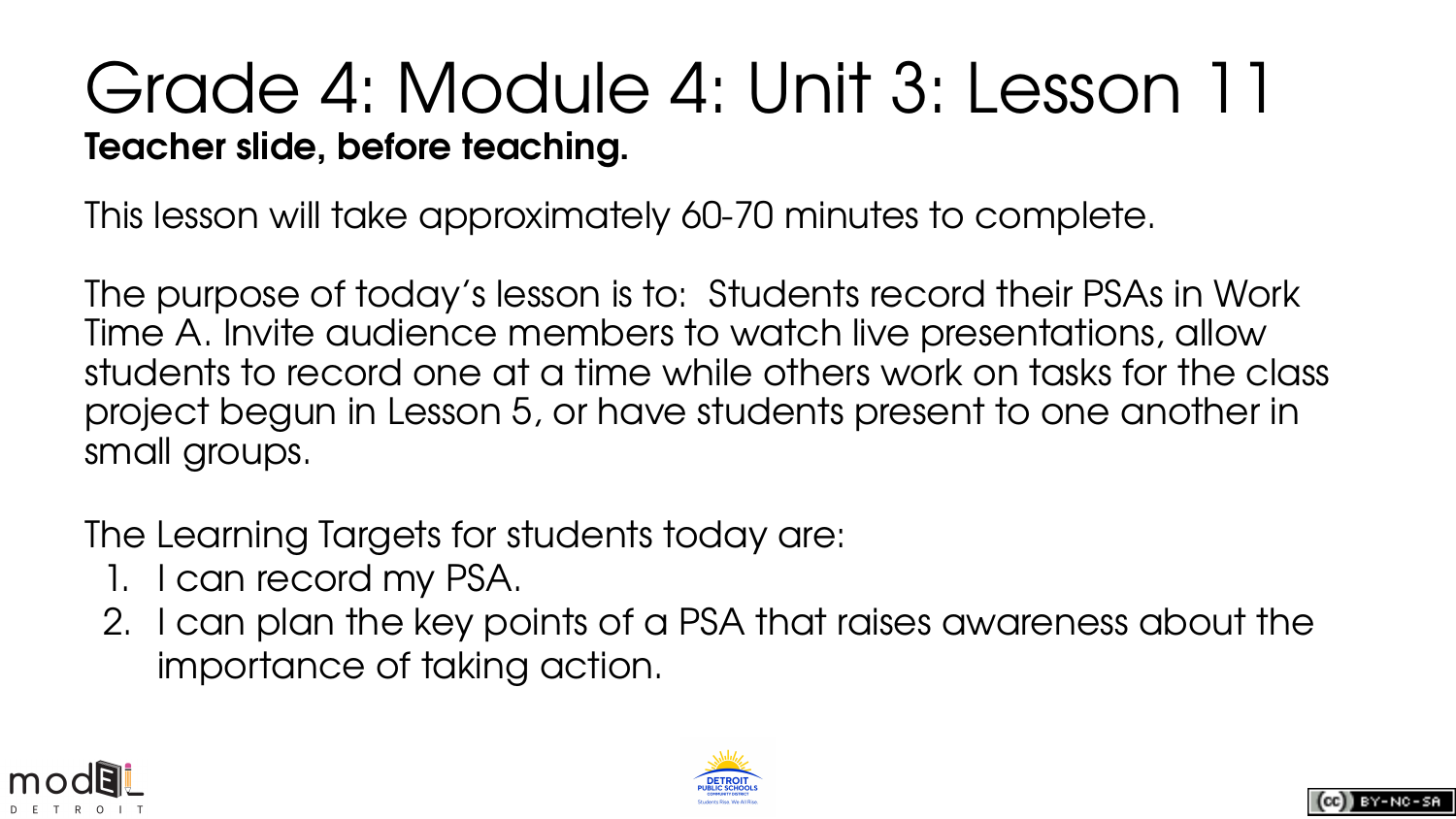

# Grade 4: Module 4: Unit 3: Lesson 11
Teacher slide, before teaching.
This lesson will take approximately 60-70 minutes to complete.

The purpose of today’s lesson is to:  Students record their PSAs in Work Time A. Invite audience members to watch live presentations, allow students to record one at a time while others work on tasks for the class project begun in Lesson 5, or have students present to one another in small groups.

The Learning Targets for students today are:
I can record my PSA.
I can plan the key points of a PSA that raises awareness about the importance of taking action.